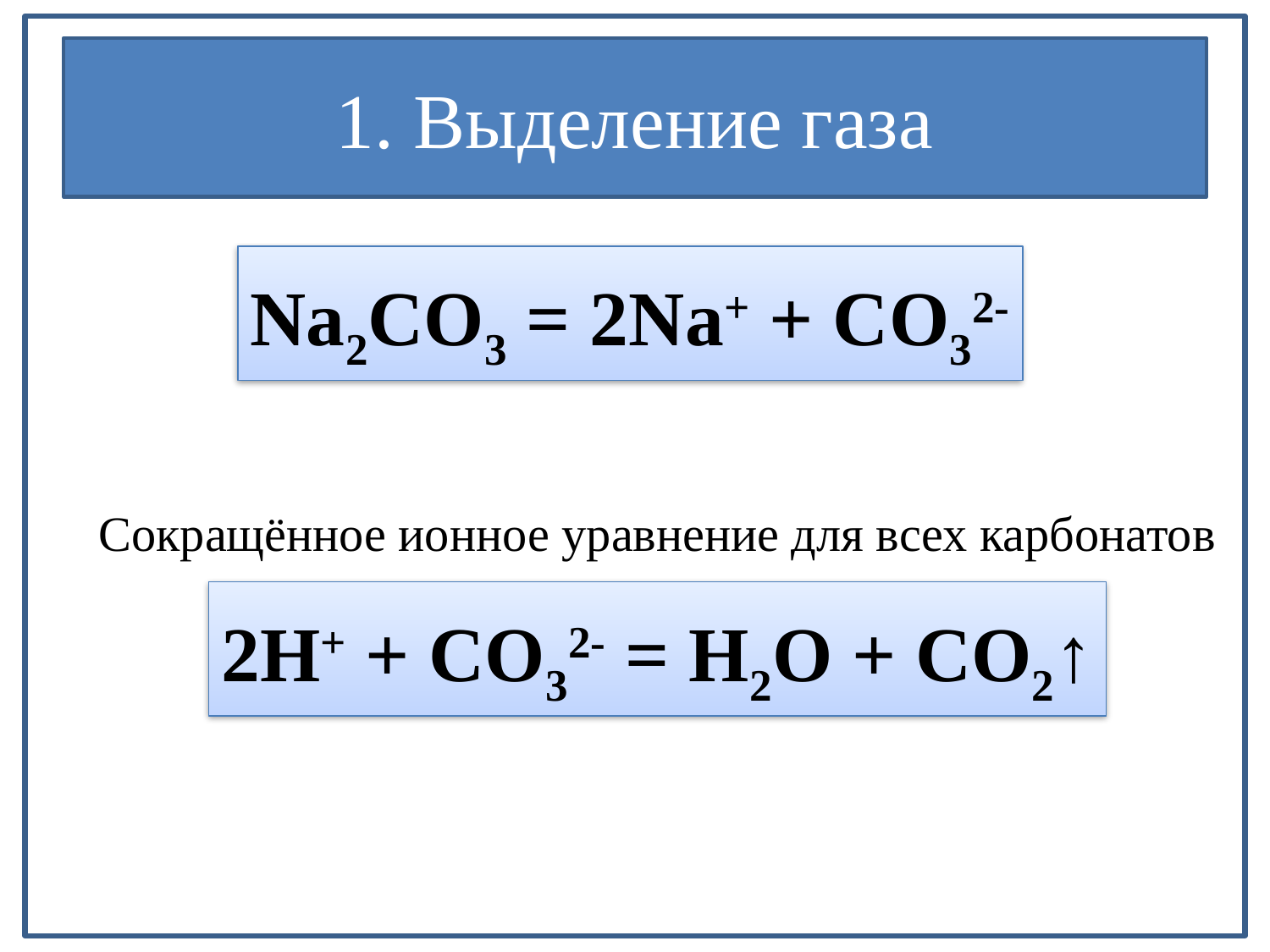

# 1. Выделение газа
Na2CO3 = 2Na+ + CO32-
Сокращённое ионное уравнение для всех карбонатов
2H+ + CO32- = H2O + CO2↑